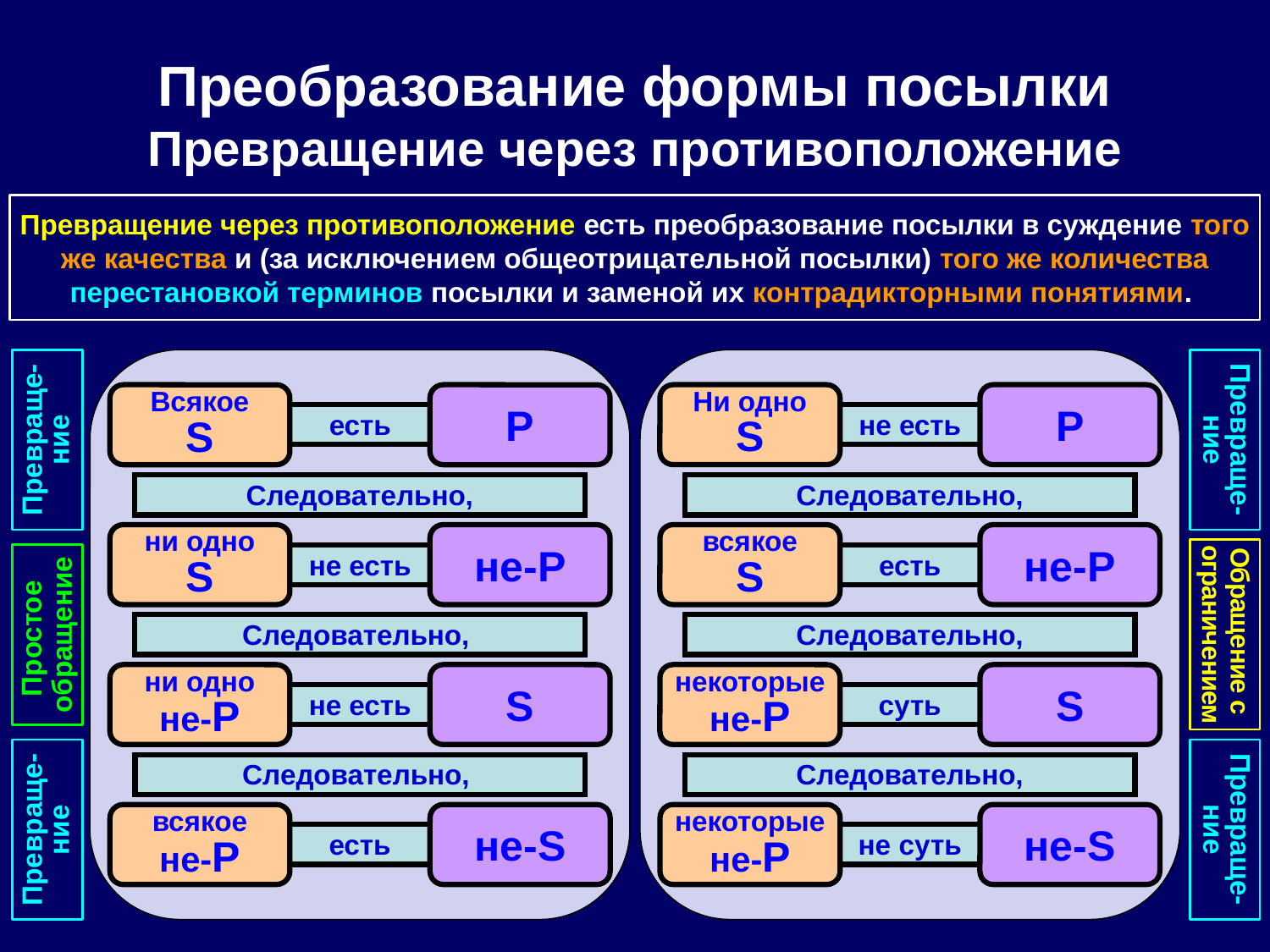

Преобразование формы посылки
Превращение через противоположение
Превращение через противоположение есть преобразование посылки в суждение того же качества и (за исключением общеотрицательной посылки) того же количества перестановкой терминов посылки и заменой их контрадикторными понятиями.

Ни одно
S
P
Всякое
S
P
Превраще-ние
есть
не есть
Превраще-ние
Следовательно,
Следовательно,
ни одно
S
не-P
всякое
S
не-P
не есть
есть
Простое
обращение
Обращение с
ограничением
Следовательно,
Следовательно,
ни одно
не-P
S
некоторые
не-P
S
не есть
суть
Следовательно,
Следовательно,
Превраще-ние
Превраще-ние
всякое
не-P
не-S
некоторые
не-P
не-S
есть
не суть